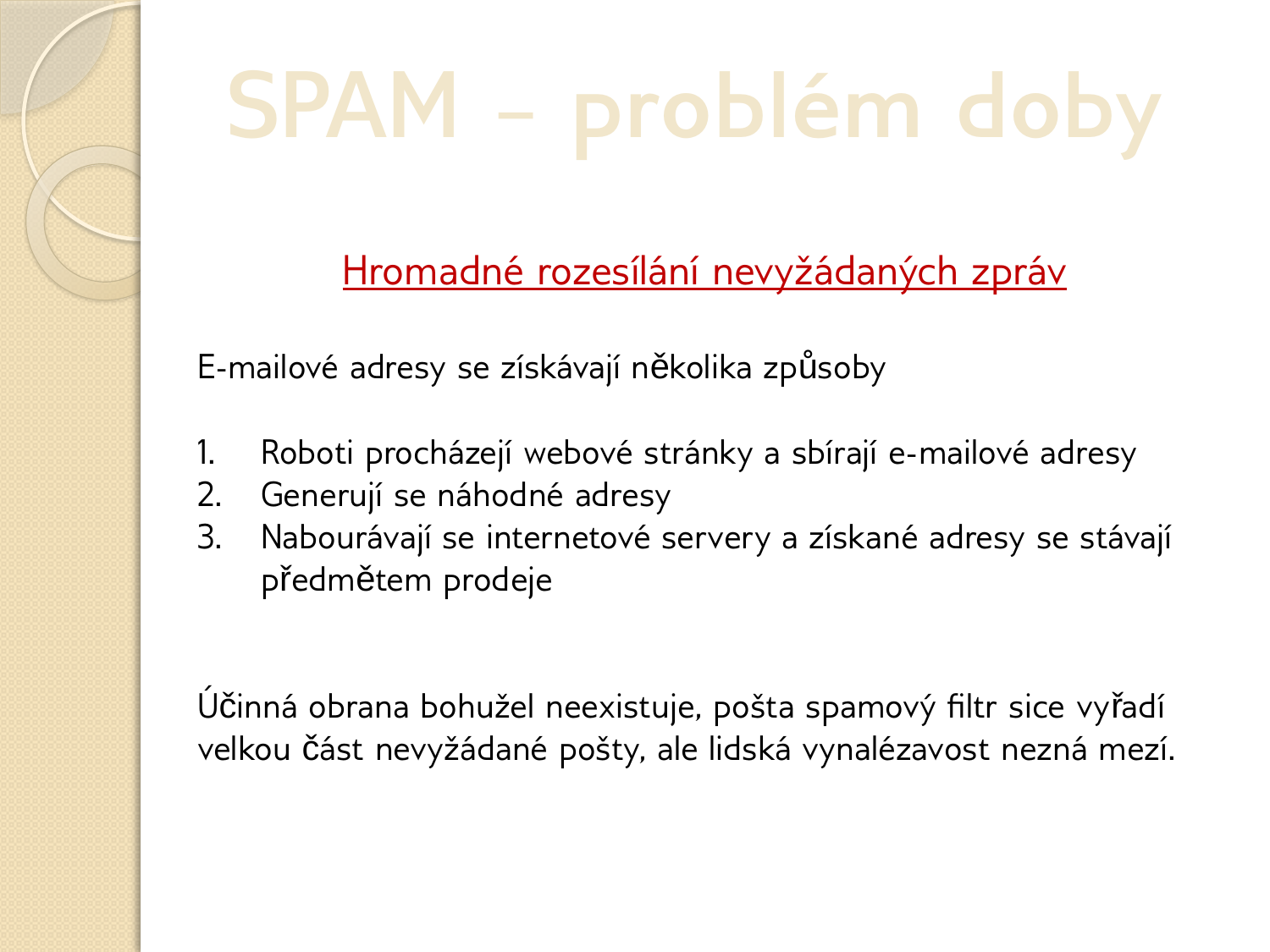

SPAM – problém doby
Hromadné rozesílání nevyžádaných zpráv

E-mailové adresy se získávají několika způsoby

Roboti procházejí webové stránky a sbírají e-mailové adresy
Generují se náhodné adresy
Nabourávají se internetové servery a získané adresy se stávají předmětem prodeje

Účinná obrana bohužel neexistuje, pošta spamový filtr sice vyřadí velkou část nevyžádané pošty, ale lidská vynalézavost nezná mezí.